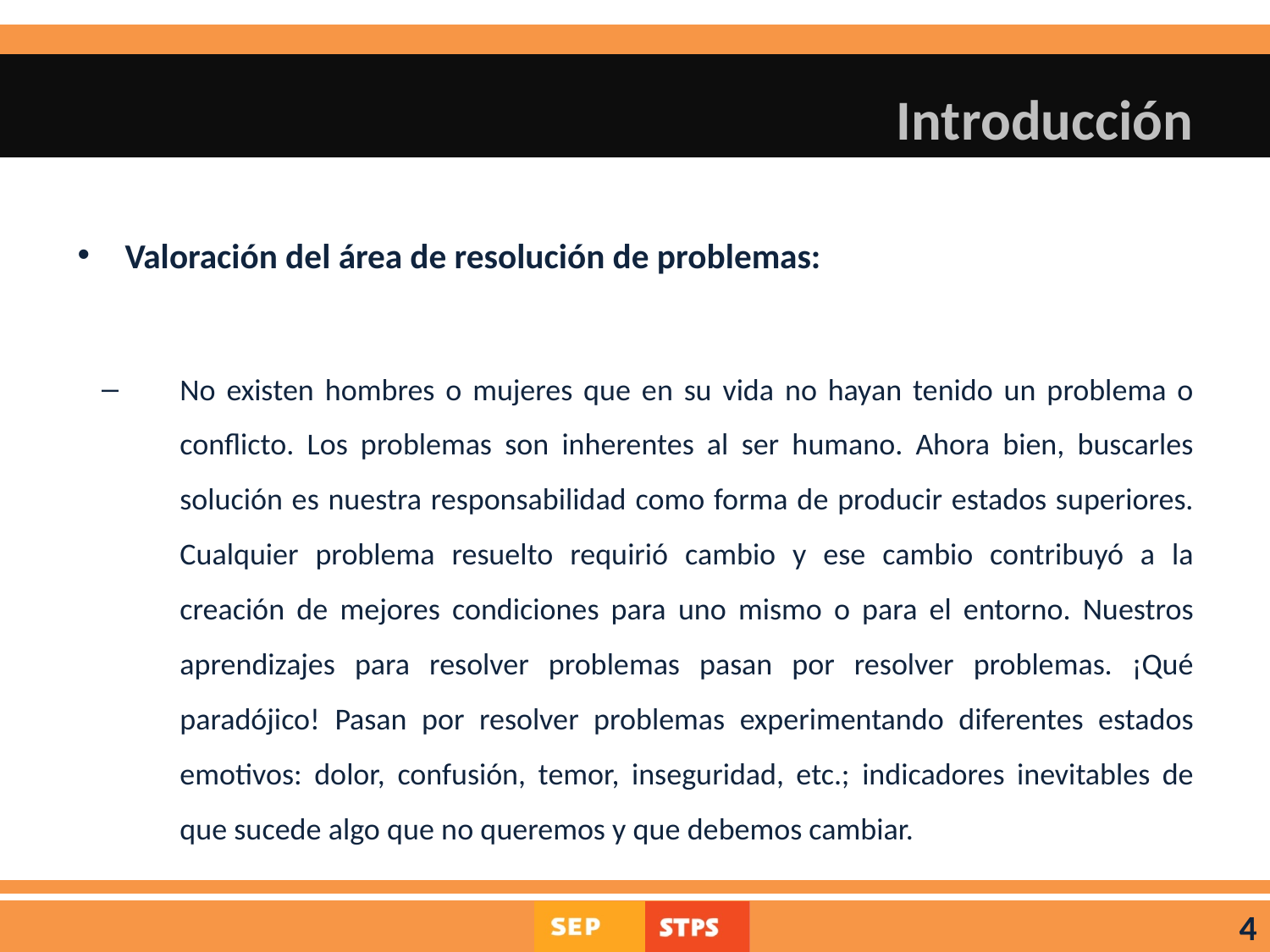

# Introducción
Valoración del área de resolución de problemas:

No existen hombres o mujeres que en su vida no hayan tenido un problema o conflicto. Los problemas son inherentes al ser humano. Ahora bien, buscarles solución es nuestra responsabilidad como forma de producir estados superiores. Cualquier problema resuelto requirió cambio y ese cambio contribuyó a la creación de mejores condiciones para uno mismo o para el entorno. Nuestros aprendizajes para resolver problemas pasan por resolver problemas. ¡Qué paradójico! Pasan por resolver problemas experimentando diferentes estados emotivos: dolor, confusión, temor, inseguridad, etc.; indicadores inevitables de que sucede algo que no queremos y que debemos cambiar.
4